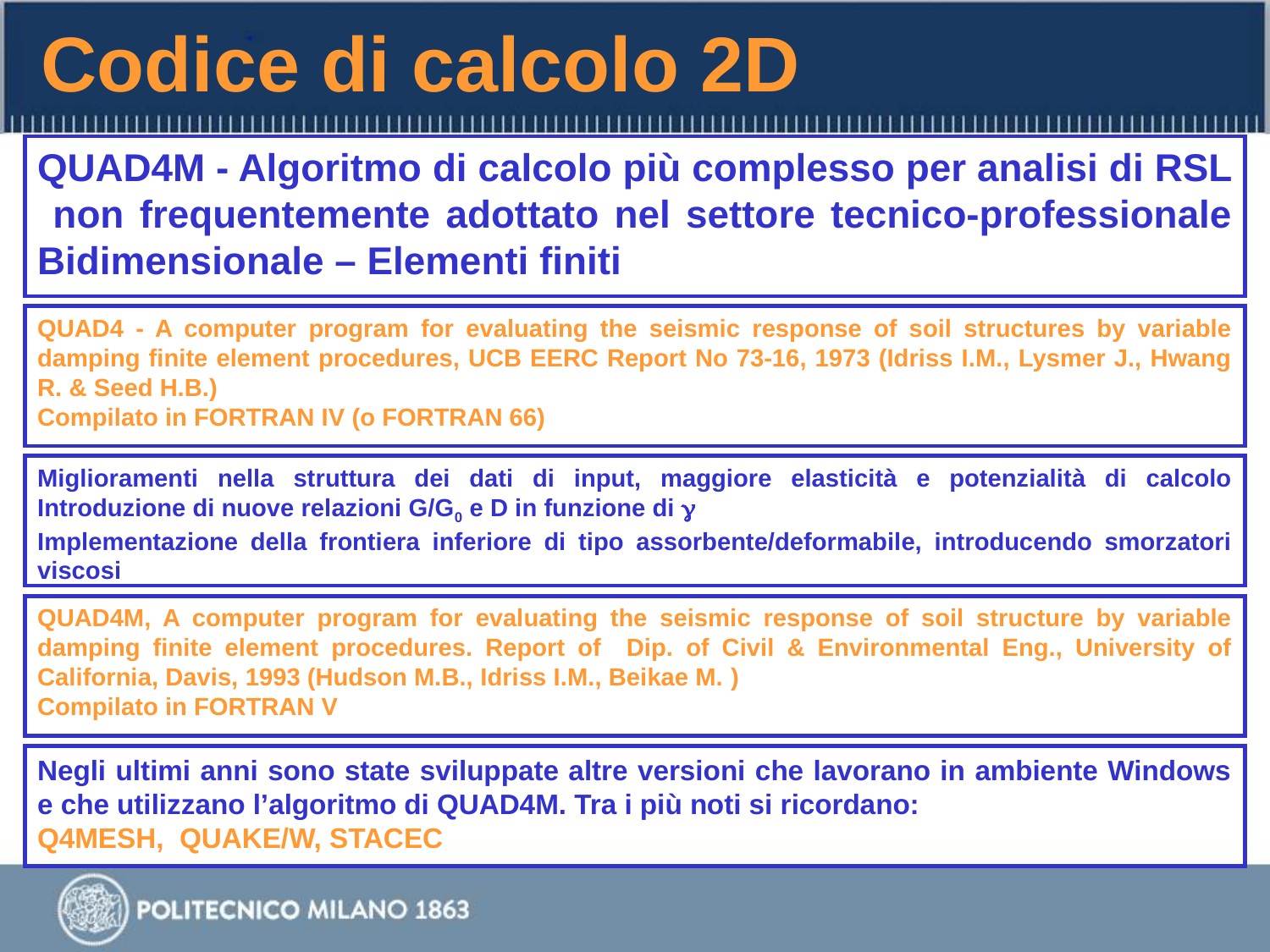

Codice di calcolo 2D
QUAD4M - Algoritmo di calcolo più complesso per analisi di RSL  non frequentemente adottato nel settore tecnico-professionale Bidimensionale – Elementi finiti
QUAD4 - A computer program for evaluating the seismic response of soil structures by variable damping finite element procedures, UCB EERC Report No 73-16, 1973 (Idriss I.M., Lysmer J., Hwang R. & Seed H.B.)
Compilato in FORTRAN IV (o FORTRAN 66)
Miglioramenti nella struttura dei dati di input, maggiore elasticità e potenzialità di calcolo Introduzione di nuove relazioni G/G0 e D in funzione di γ
Implementazione della frontiera inferiore di tipo assorbente/deformabile, introducendo smorzatori viscosi
QUAD4M, A computer program for evaluating the seismic response of soil structure by variable damping finite element procedures. Report of  Dip. of Civil & Environmental Eng., University of California, Davis, 1993 (Hudson M.B., Idriss I.M., Beikae M. )
Compilato in FORTRAN V
Negli ultimi anni sono state sviluppate altre versioni che lavorano in ambiente Windows e che utilizzano l’algoritmo di QUAD4M. Tra i più noti si ricordano:
Q4MESH,  QUAKE/W, STACEC